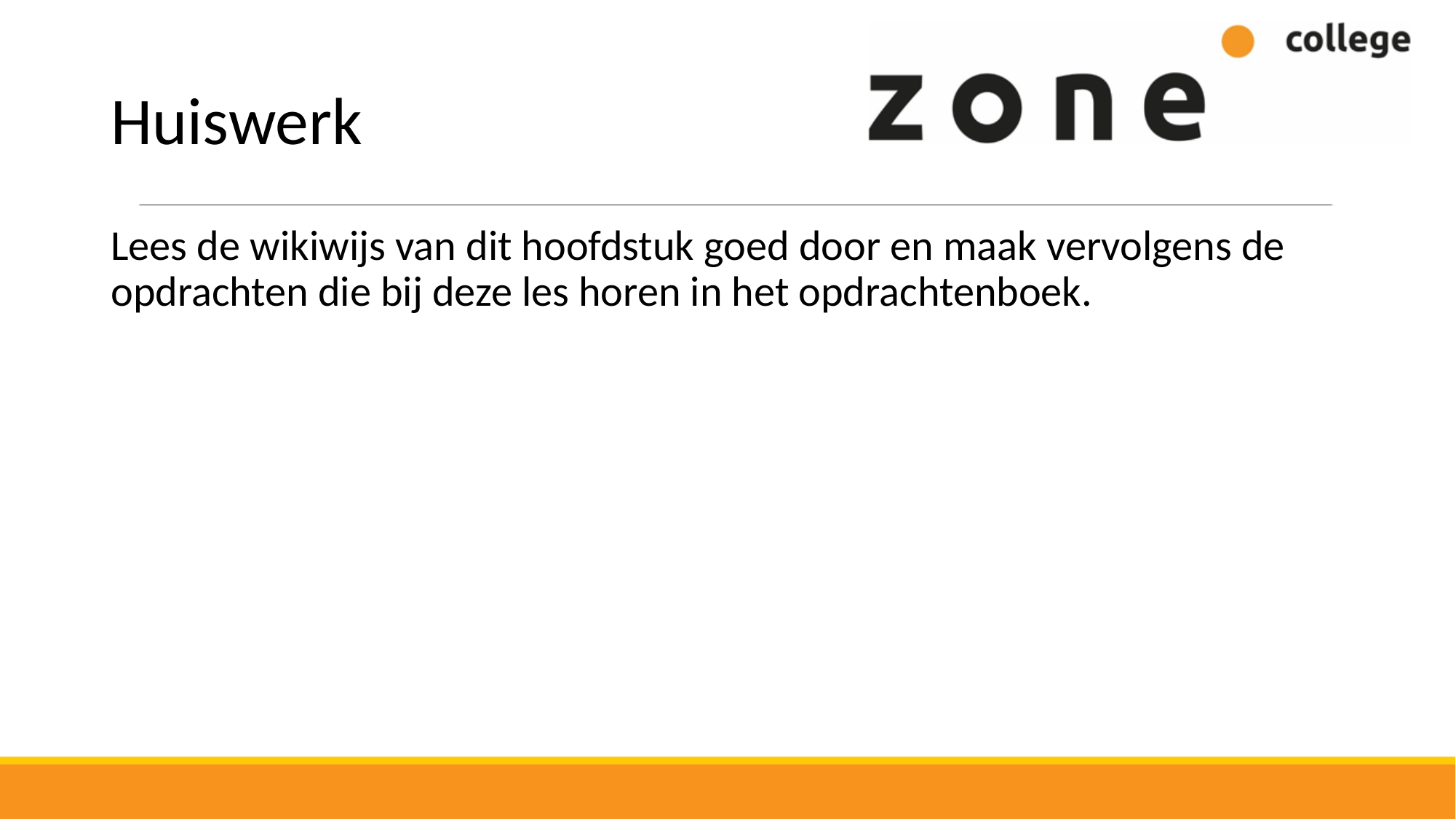

# Huiswerk
Lees de wikiwijs van dit hoofdstuk goed door en maak vervolgens de opdrachten die bij deze les horen in het opdrachtenboek.